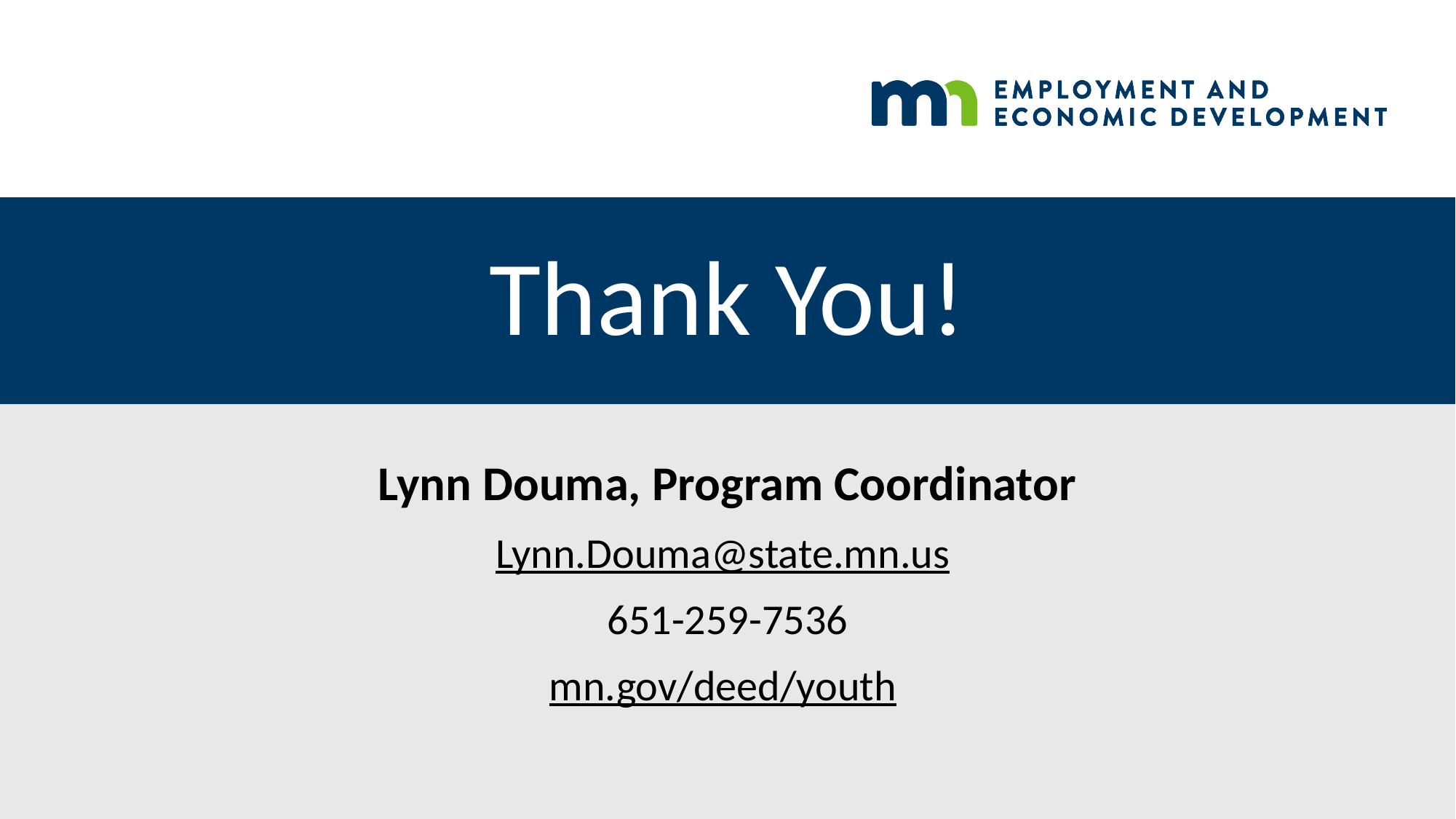

# Thank You!
Lynn Douma, Program Coordinator
Lynn.Douma@state.mn.us
651-259-7536
mn.gov/deed/youth